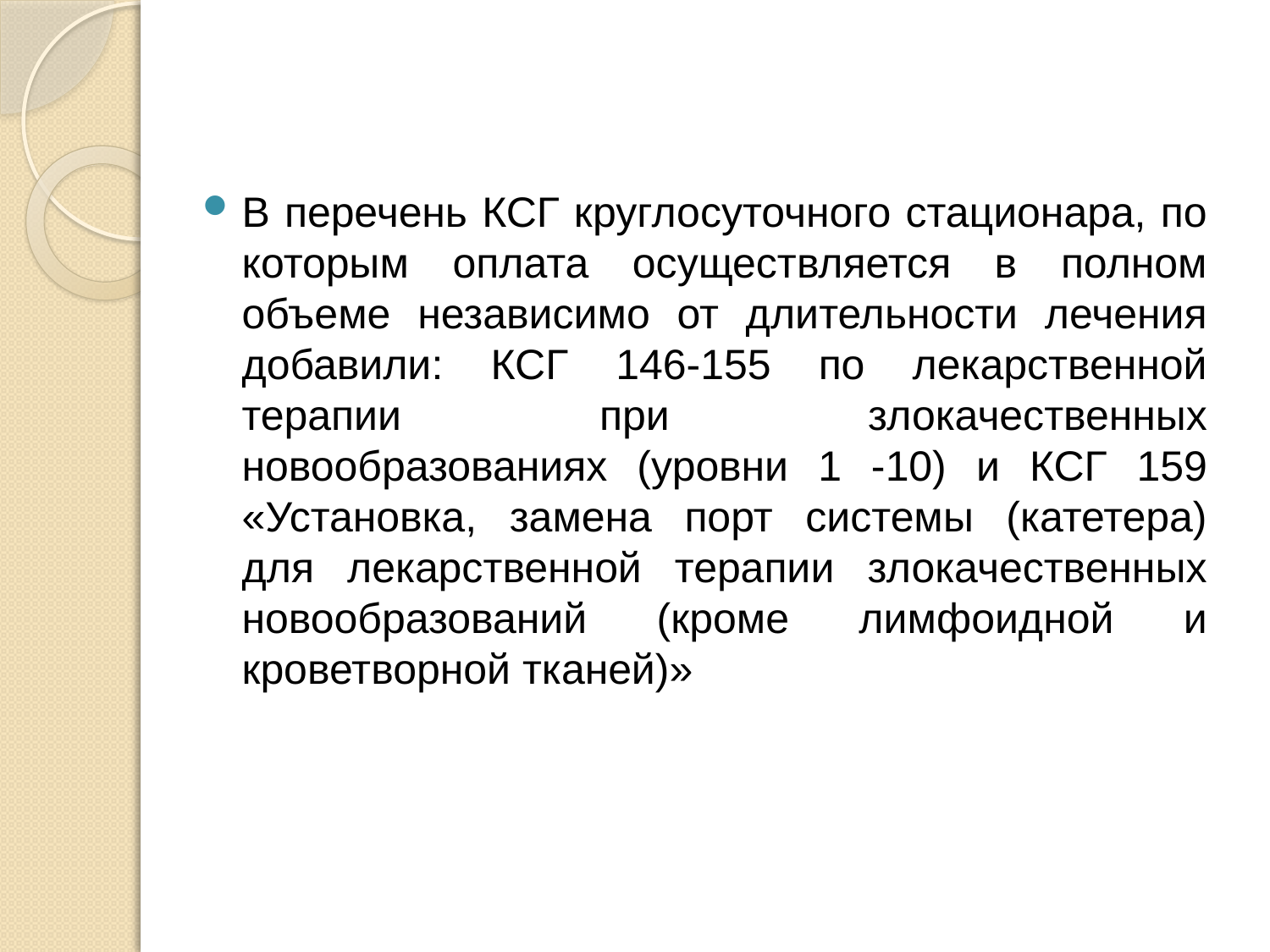

В перечень КСГ круглосуточного стационара, по которым оплата осуществляется в полном объеме независимо от длительности лечения добавили: КСГ 146-155 по лекарственной терапии при злокачественных новообразованиях (уровни 1 -10) и КСГ 159 «Установка, замена порт системы (катетера) для лекарственной терапии злокачественных новообразований (кроме лимфоидной и кроветворной тканей)»